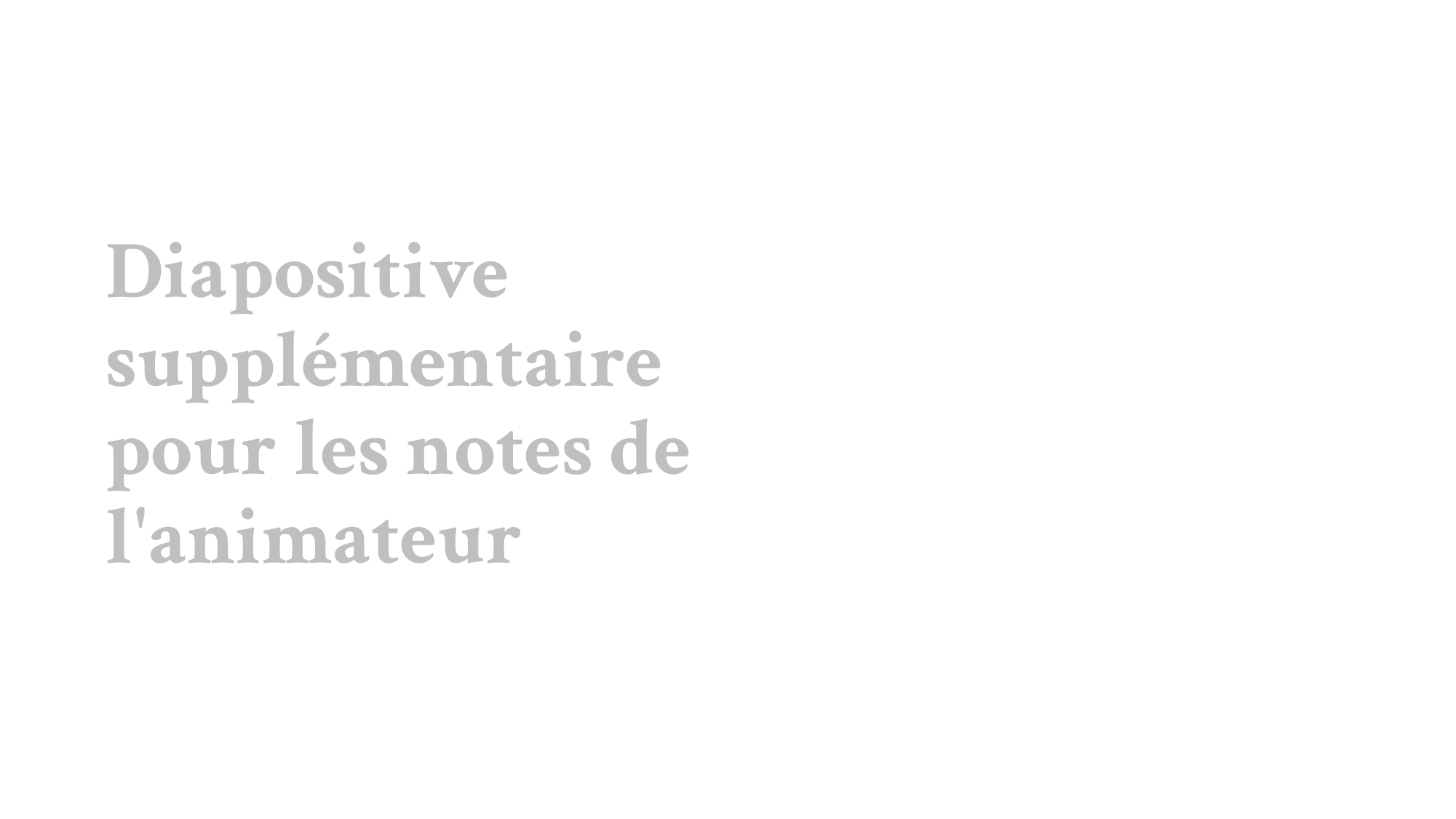

Diapositive supplémentaire pour les notes de l'animateur